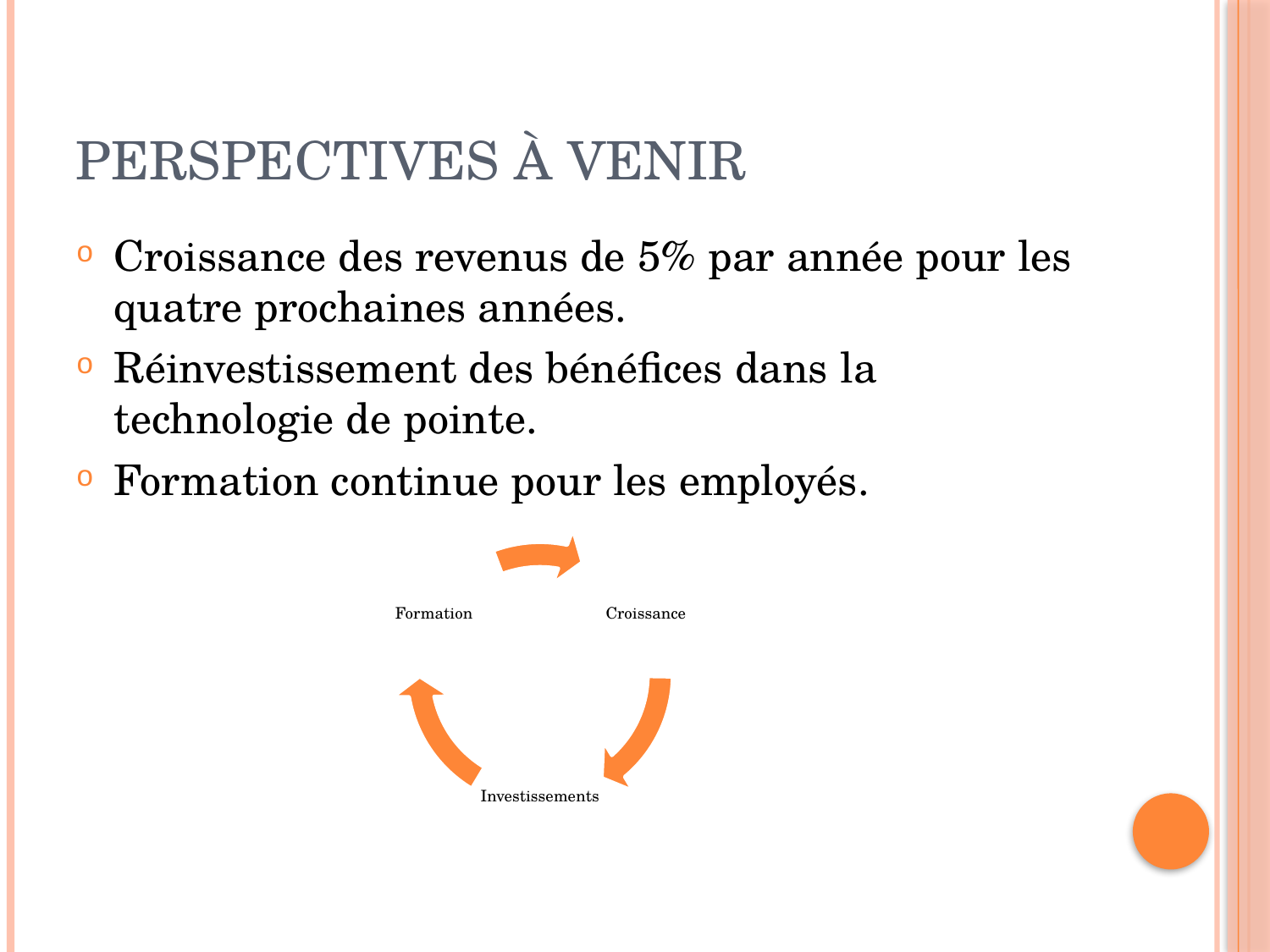

# Perspectives à venir
Croissance des revenus de 5% par année pour les quatre prochaines années.
Réinvestissement des bénéfices dans la technologie de pointe.
Formation continue pour les employés.

Croissance
Investissements
Formation